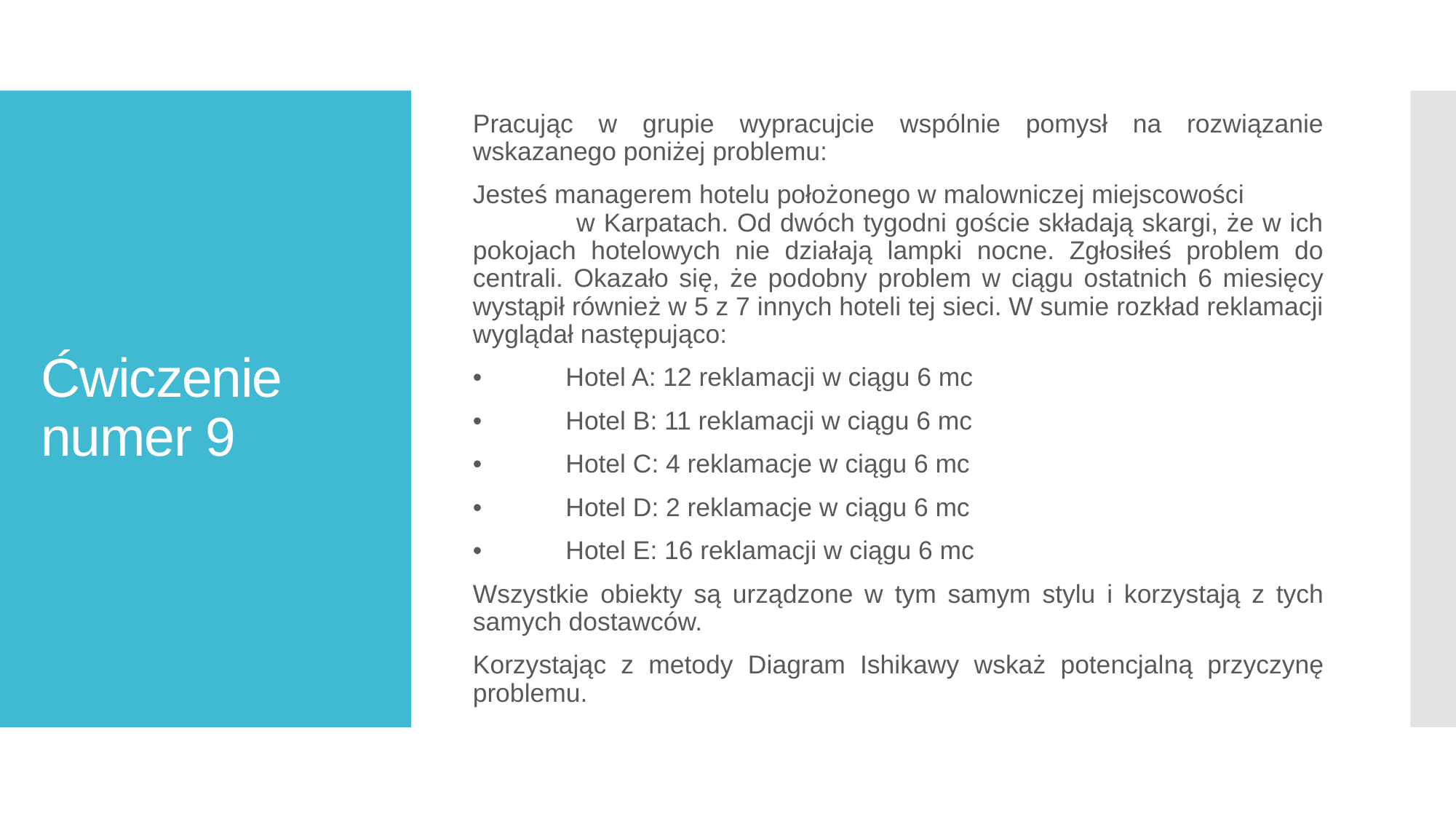

Pracując w grupie wypracujcie wspólnie pomysł na rozwiązanie wskazanego poniżej problemu:
Jesteś managerem hotelu położonego w malowniczej miejscowości                        w Karpatach. Od dwóch tygodni goście składają skargi, że w ich pokojach hotelowych nie działają lampki nocne. Zgłosiłeś problem do centrali. Okazało się, że podobny problem w ciągu ostatnich 6 miesięcy wystąpił również w 5 z 7 innych hoteli tej sieci. W sumie rozkład reklamacji wyglądał następująco:
•	Hotel A: 12 reklamacji w ciągu 6 mc
•	Hotel B: 11 reklamacji w ciągu 6 mc
•	Hotel C: 4 reklamacje w ciągu 6 mc
•	Hotel D: 2 reklamacje w ciągu 6 mc
•	Hotel E: 16 reklamacji w ciągu 6 mc
Wszystkie obiekty są urządzone w tym samym stylu i korzystają z tych samych dostawców.
Korzystając z metody Diagram Ishikawy wskaż potencjalną przyczynę problemu.
# Ćwiczenie numer 9